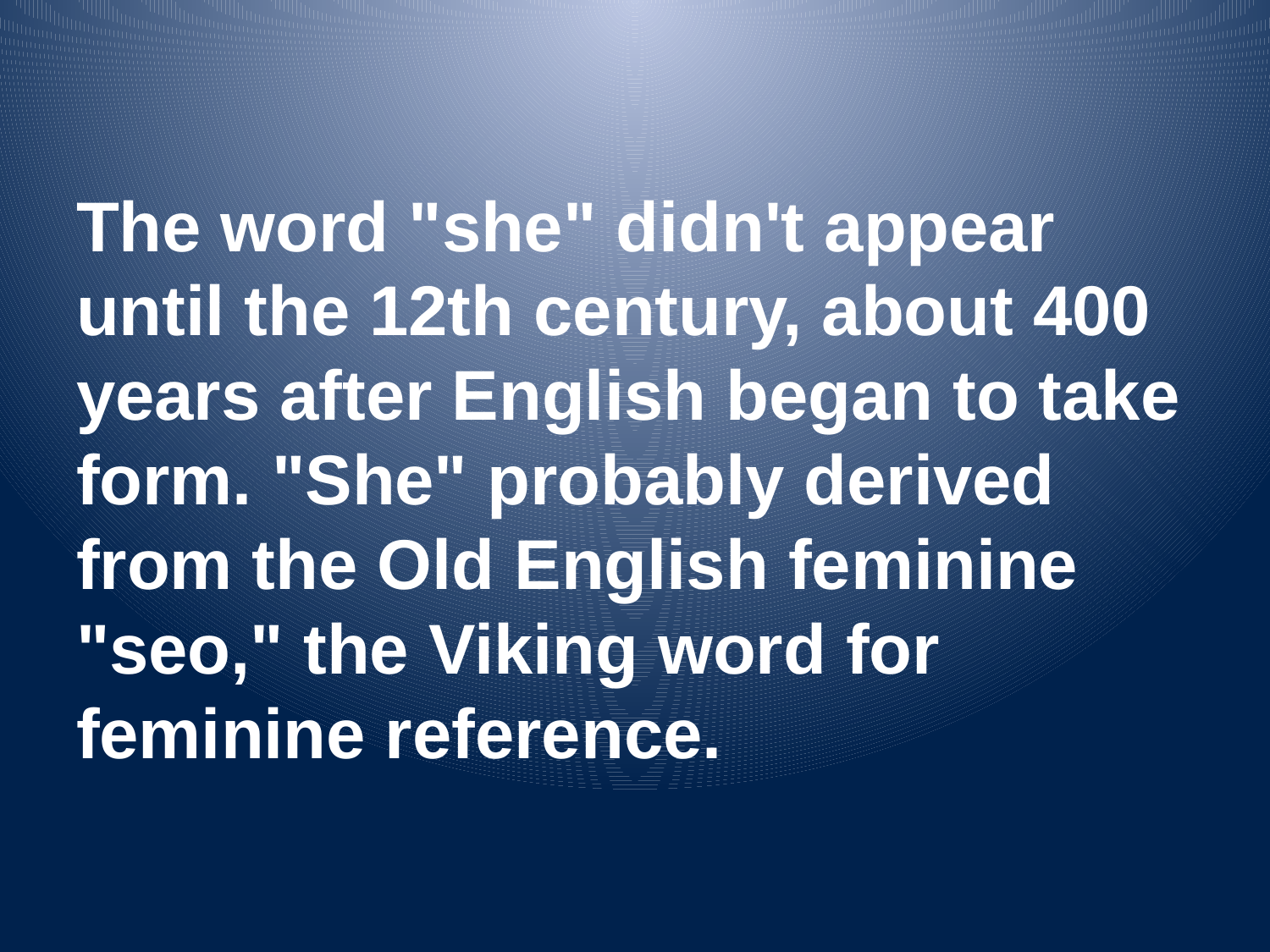

The word "she" didn't appear until the 12th century, about 400 years after English began to take form. "She" probably derived from the Old English feminine "seo," the Viking word for feminine reference.